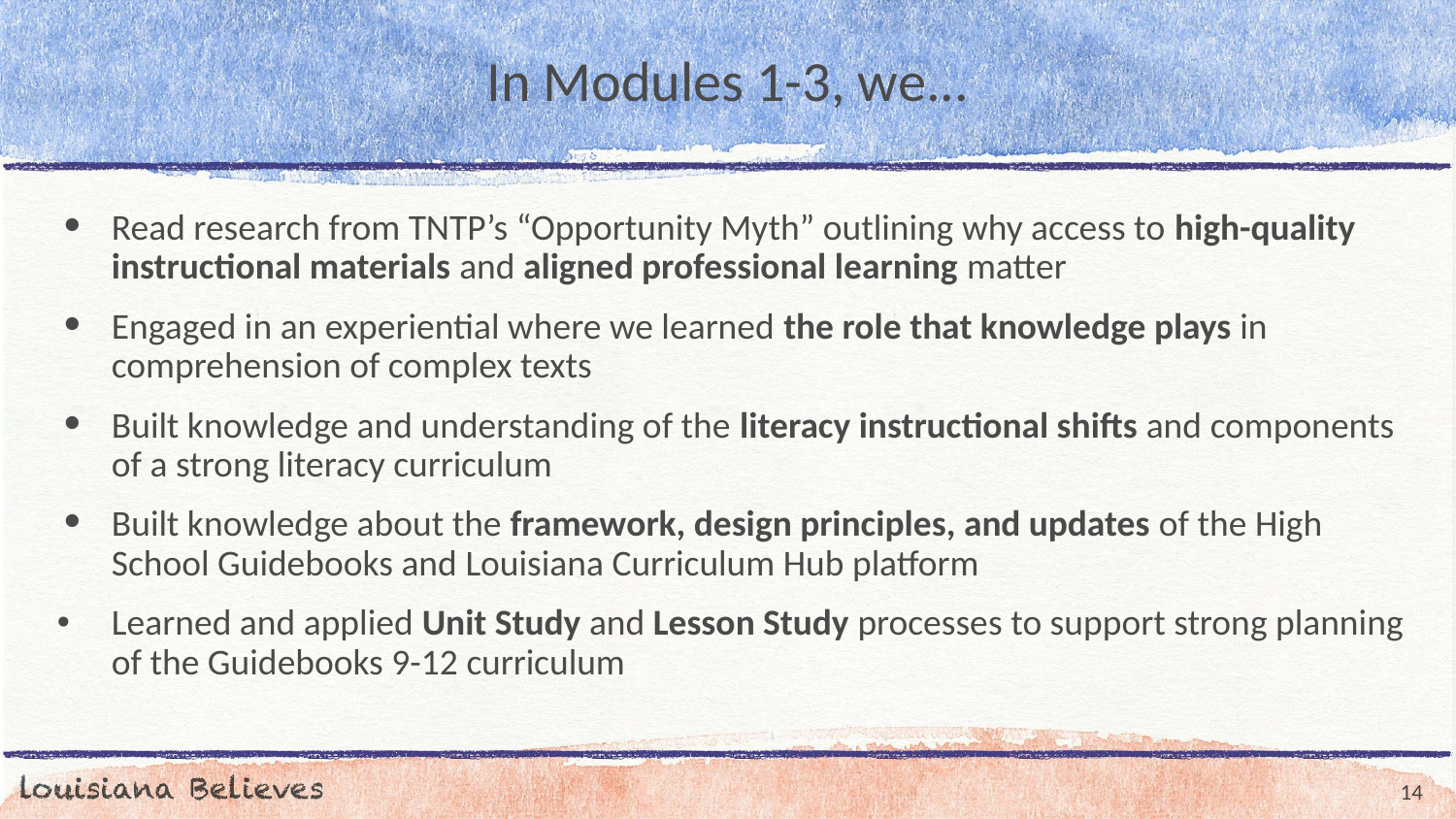

# In Modules 1-3, we...
Read research from TNTP’s “Opportunity Myth” outlining why access to high-quality instructional materials and aligned professional learning matter
Engaged in an experiential where we learned the role that knowledge plays in comprehension of complex texts
Built knowledge and understanding of the literacy instructional shifts and components of a strong literacy curriculum
Built knowledge about the framework, design principles, and updates of the High School Guidebooks and Louisiana Curriculum Hub platform
Learned and applied Unit Study and Lesson Study processes to support strong planning of the Guidebooks 9-12 curriculum